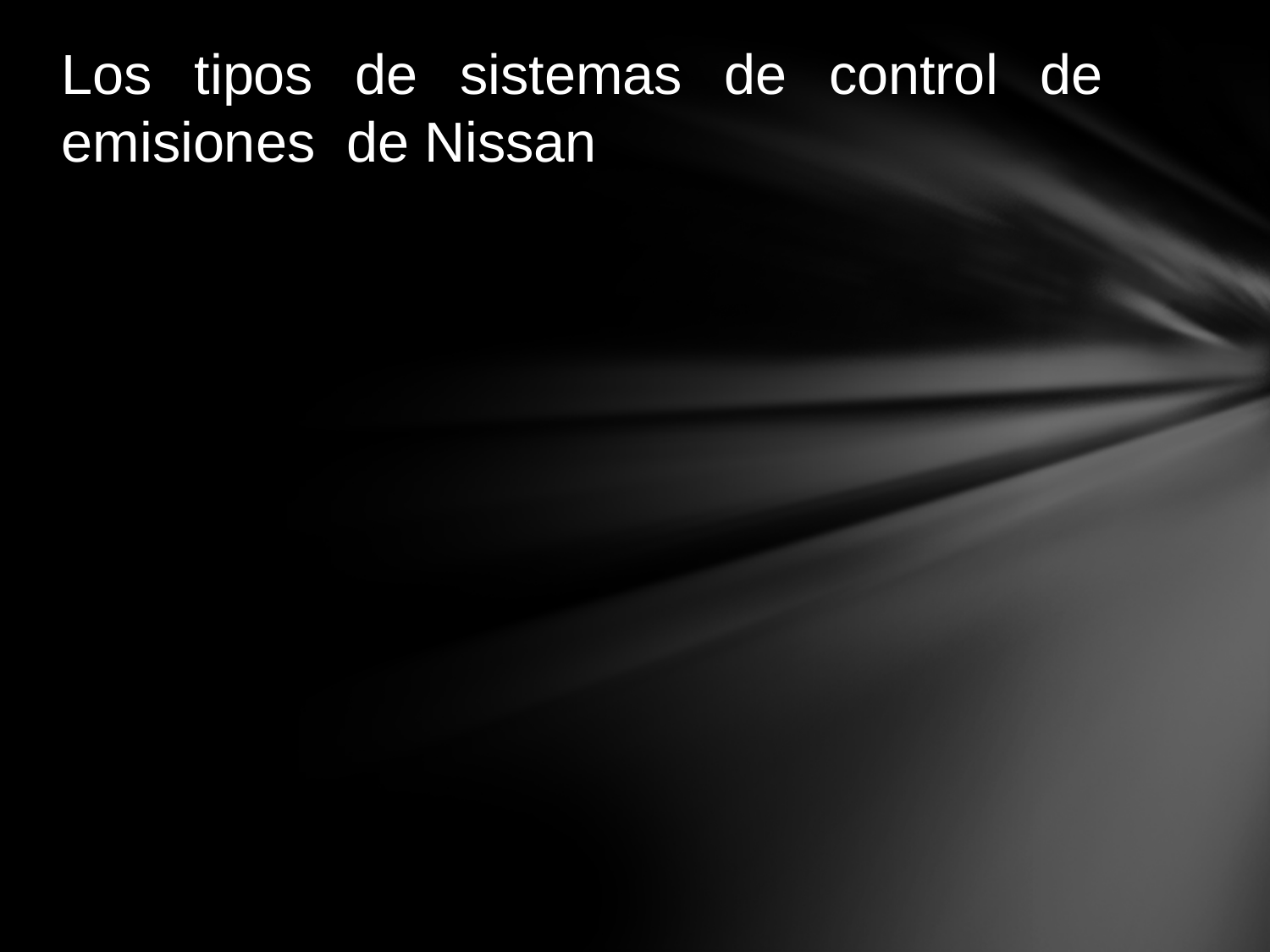

# Los tipos de sistemas de control de emisiones  de Nissan